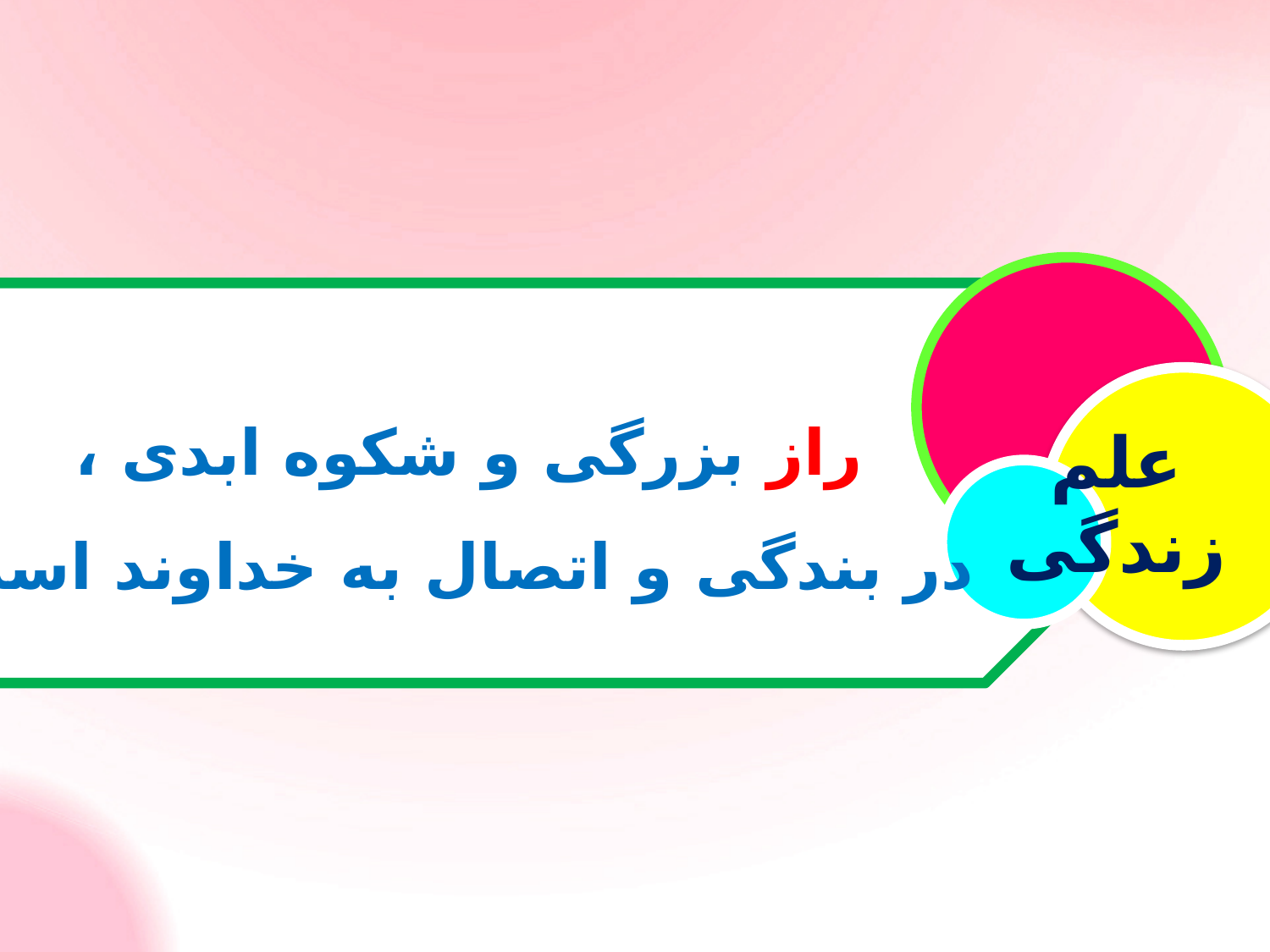

راز بزرگی و شکوه ابدی ،
در بندگی و اتصال به خداوند است

علم زندگی